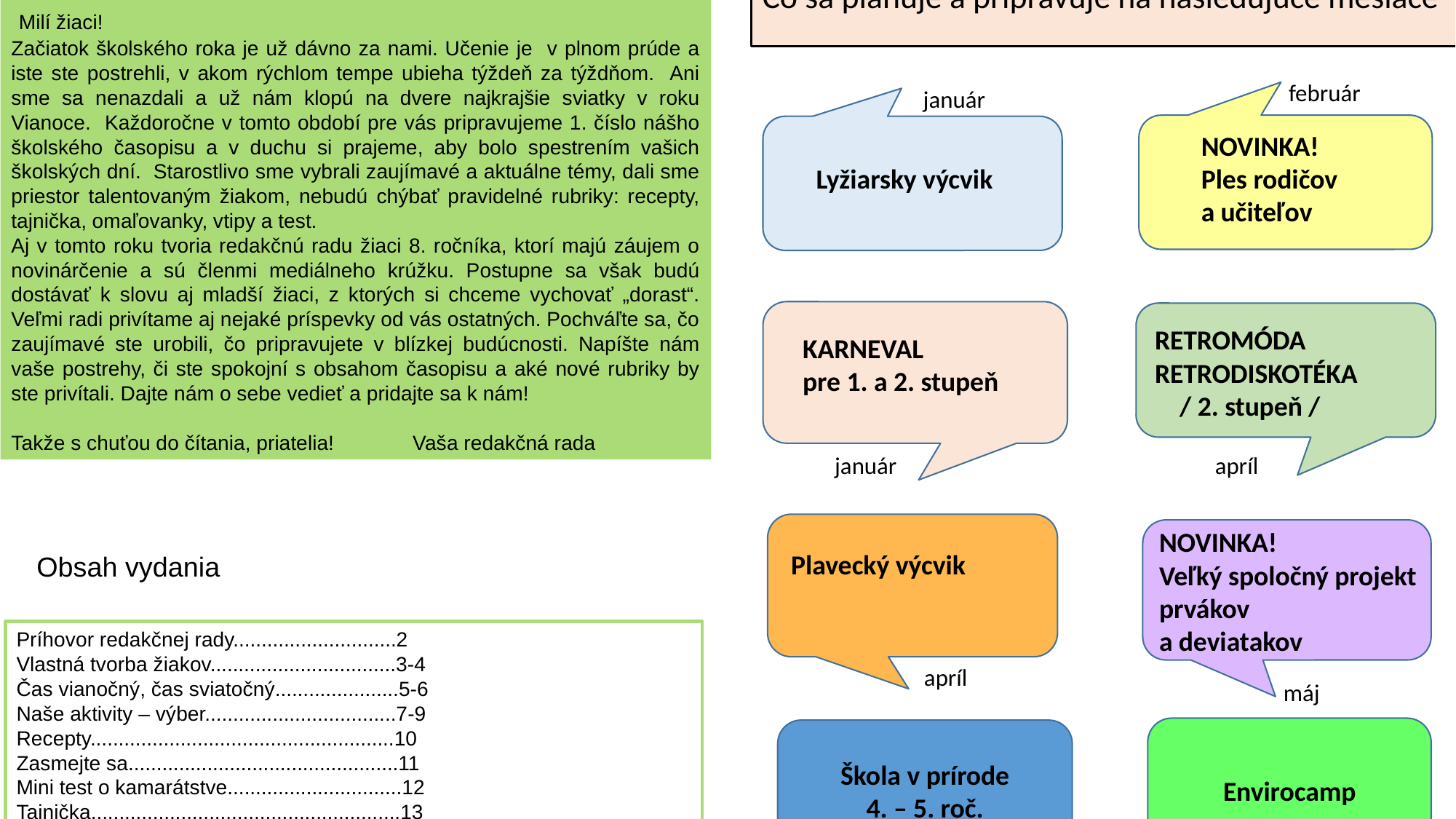

- 15 -
- 2 -
                           Informátor
Čo sa plánuje a pripravuje na nasledujúce mesiace

Príhovor redakčnej rady

 Milí žiaci!
Začiatok školského roka je už dávno za nami. Učenie je  v plnom prúde a iste ste postrehli, v akom rýchlom tempe ubieha týždeň za týždňom.  Ani sme sa nenazdali a už nám klopú na dvere najkrajšie sviatky v roku Vianoce.  Každoročne v tomto období pre vás pripravujeme 1. číslo nášho školského časopisu a v duchu si prajeme, aby bolo spestrením vašich školských dní.  Starostlivo sme vybrali zaujímavé a aktuálne témy, dali sme priestor talentovaným žiakom, nebudú chýbať pravidelné rubriky: recepty, tajnička, omaľovanky, vtipy a test.
Aj v tomto roku tvoria redakčnú radu žiaci 8. ročníka, ktorí majú záujem o novinárčenie a sú členmi mediálneho krúžku. Postupne sa však budú dostávať k slovu aj mladší žiaci, z ktorých si chceme vychovať „dorast“. Veľmi radi privítame aj nejaké príspevky od vás ostatných. Pochváľte sa, čo zaujímavé ste urobili, čo pripravujete v blízkej budúcnosti. Napíšte nám vaše postrehy, či ste spokojní s obsahom časopisu a aké nové rubriky by ste privítali. Dajte nám o sebe vedieť a pridajte sa k nám!

Takže s chuťou do čítania, priatelia!              Vaša redakčná rada
január
február

NOVINKA!
Ples rodičov
a učiteľov
Lyžiarsky výcvik

RETROMÓDA
RETRODISKOTÉKA
    / 2. stupeň /
KARNEVAL
pre 1. a 2. stupeň
január
apríl

NOVINKA!
Veľký spoločný projekt prvákov
a deviatakov
Plavecký výcvik
Obsah vydania
Príhovor redakčnej rady.............................2
Vlastná tvorba žiakov.................................3-4
Čas vianočný, čas sviatočný......................5-6
Naše aktivity – výber..................................7-9
Recepty......................................................10
Zasmejte sa................................................11
Mini test o kamarátstve...............................12
Tajnička.......................................................13
Pospájaj čísla..............................................14
Informátor....................................................15
apríl
máj
Envirocamp
Škola v prírode
4. – 5. roč.
jún
máj